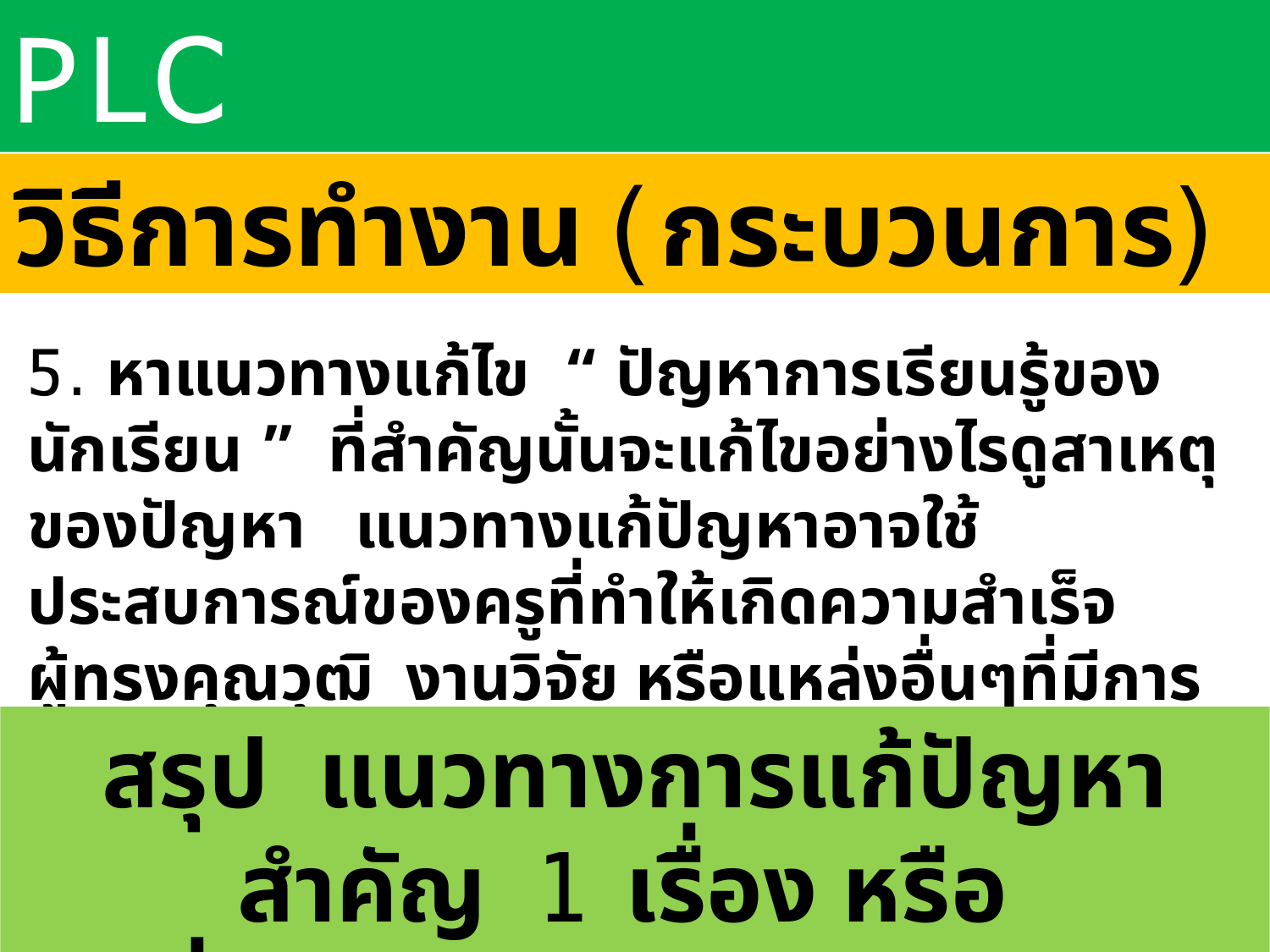

PLC
วิธีการทำงาน (กระบวนการ)
5. หาแนวทางแก้ไข  “ ปัญหาการเรียนรู้ของนักเรียน ”  ที่สำคัญนั้นจะแก้ไขอย่างไรดูสาเหตุของปัญหา   แนวทางแก้ปัญหาอาจใช้ประสบการณ์ของครูที่ทำให้เกิดความสำเร็จ   ผู้ทรงคุณวุฒิ  งานวิจัย หรือแหล่งอื่นๆที่มีการเสนอแนวทางไว้แล้ว
สรุป  แนวทางการแก้ปัญหาสำคัญ  1 เรื่อง หรือ
2 เรื่องตามสภาพของโรงเรียน